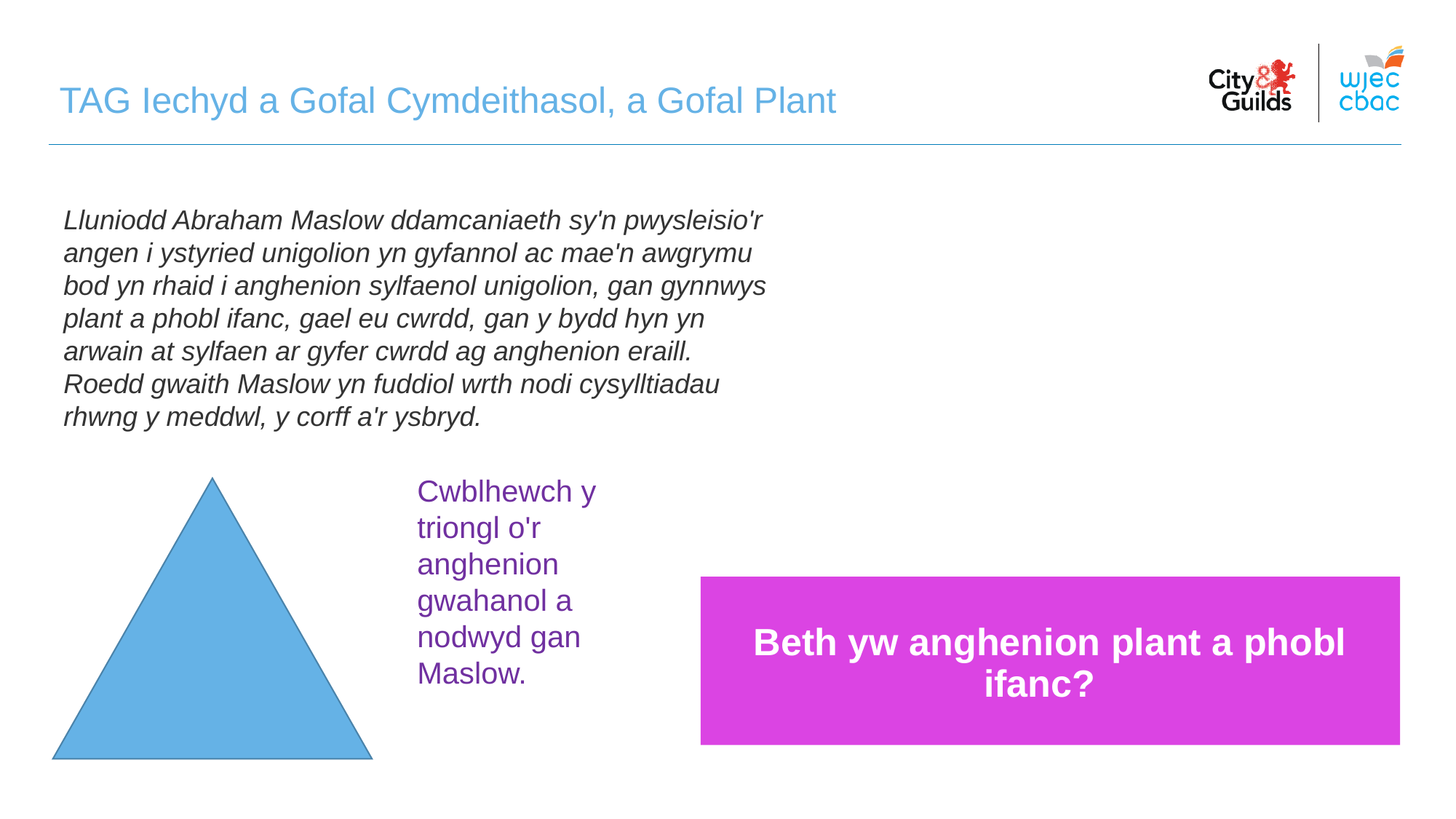

TAG Iechyd a Gofal Cymdeithasol, a Gofal Plant
Lluniodd Abraham Maslow ddamcaniaeth sy'n pwysleisio'r angen i ystyried unigolion yn gyfannol ac mae'n awgrymu bod yn rhaid i anghenion sylfaenol unigolion, gan gynnwys plant a phobl ifanc, gael eu cwrdd, gan y bydd hyn yn arwain at sylfaen ar gyfer cwrdd ag anghenion eraill. Roedd gwaith Maslow yn fuddiol wrth nodi cysylltiadau rhwng y meddwl, y corff a'r ysbryd.
Cwblhewch y triongl o'r anghenion gwahanol a nodwyd gan Maslow.

# Beth yw anghenion plant a phobl ifanc?